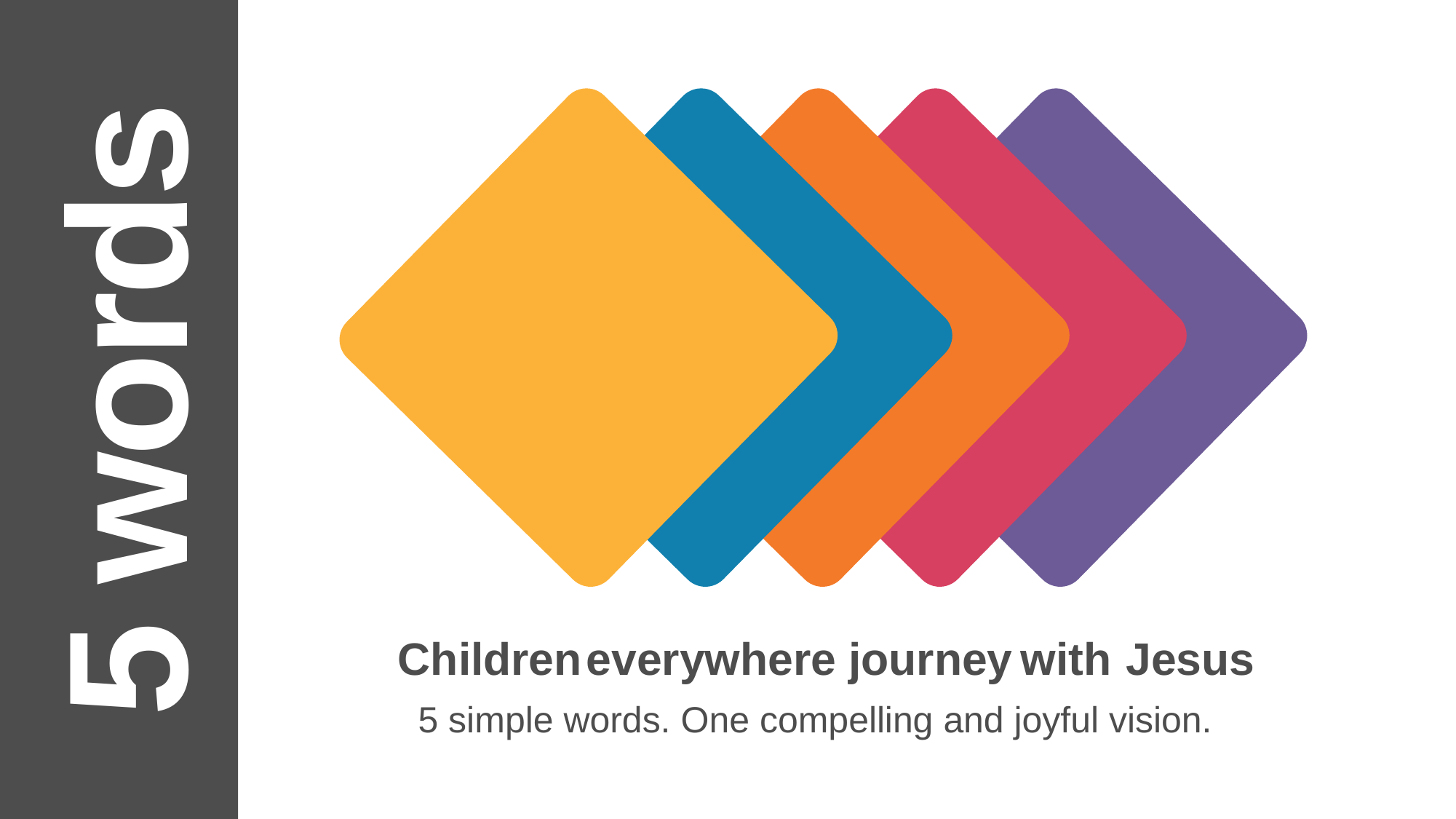

5 words
Children
everywhere
journey
with
Jesus
5 simple words. One compelling and joyful vision.